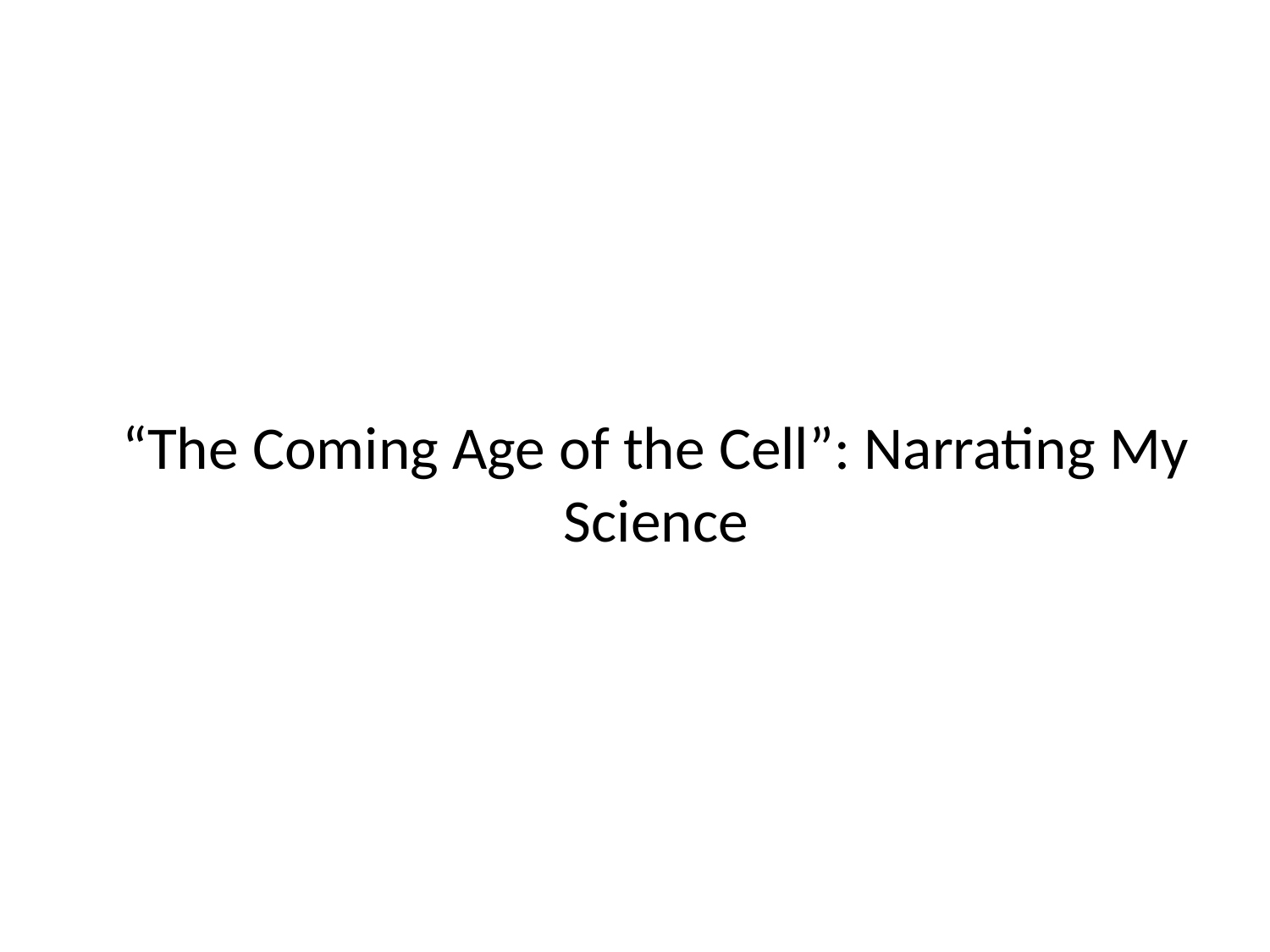

# “The Coming Age of the Cell”: Narrating My Science